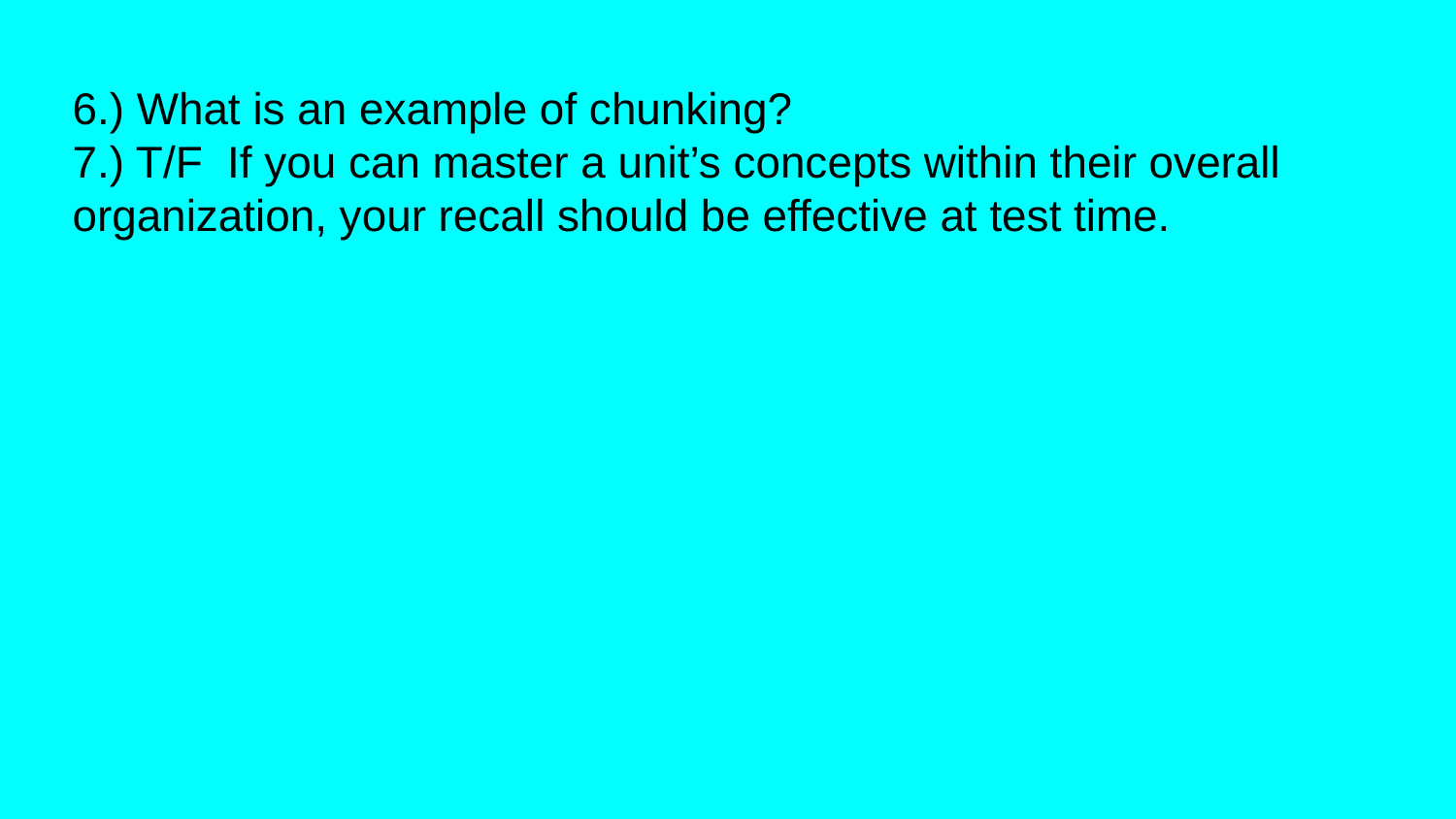

6.) What is an example of chunking?
7.) T/F  If you can master a unit’s concepts within their overall organization, your recall should be effective at test time.